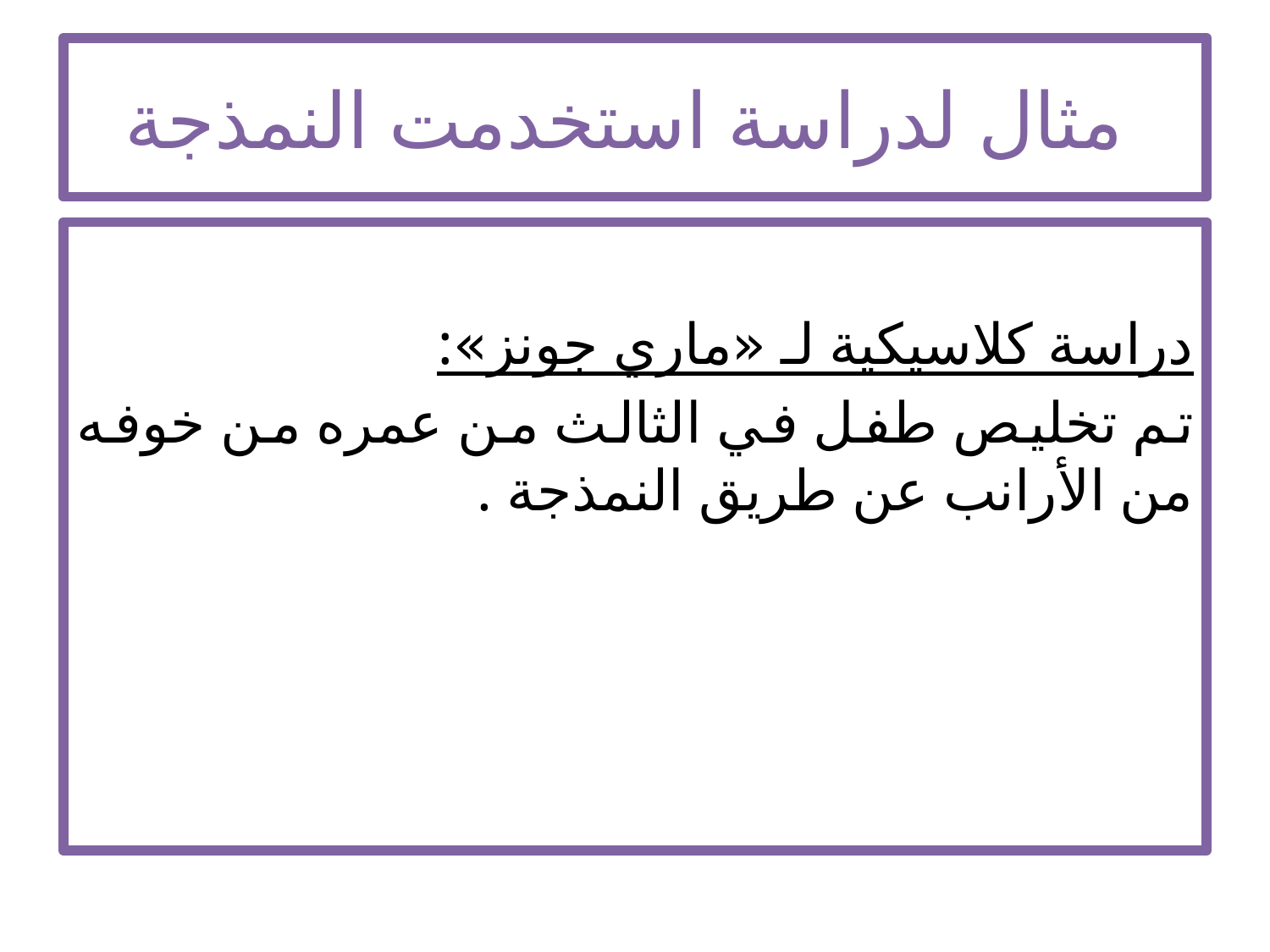

# مثال لدراسة استخدمت النمذجة

دراسة كلاسيكية لـ «ماري جونز»:
تم تخليص طفل في الثالث من عمره من خوفه من الأرانب عن طريق النمذجة .